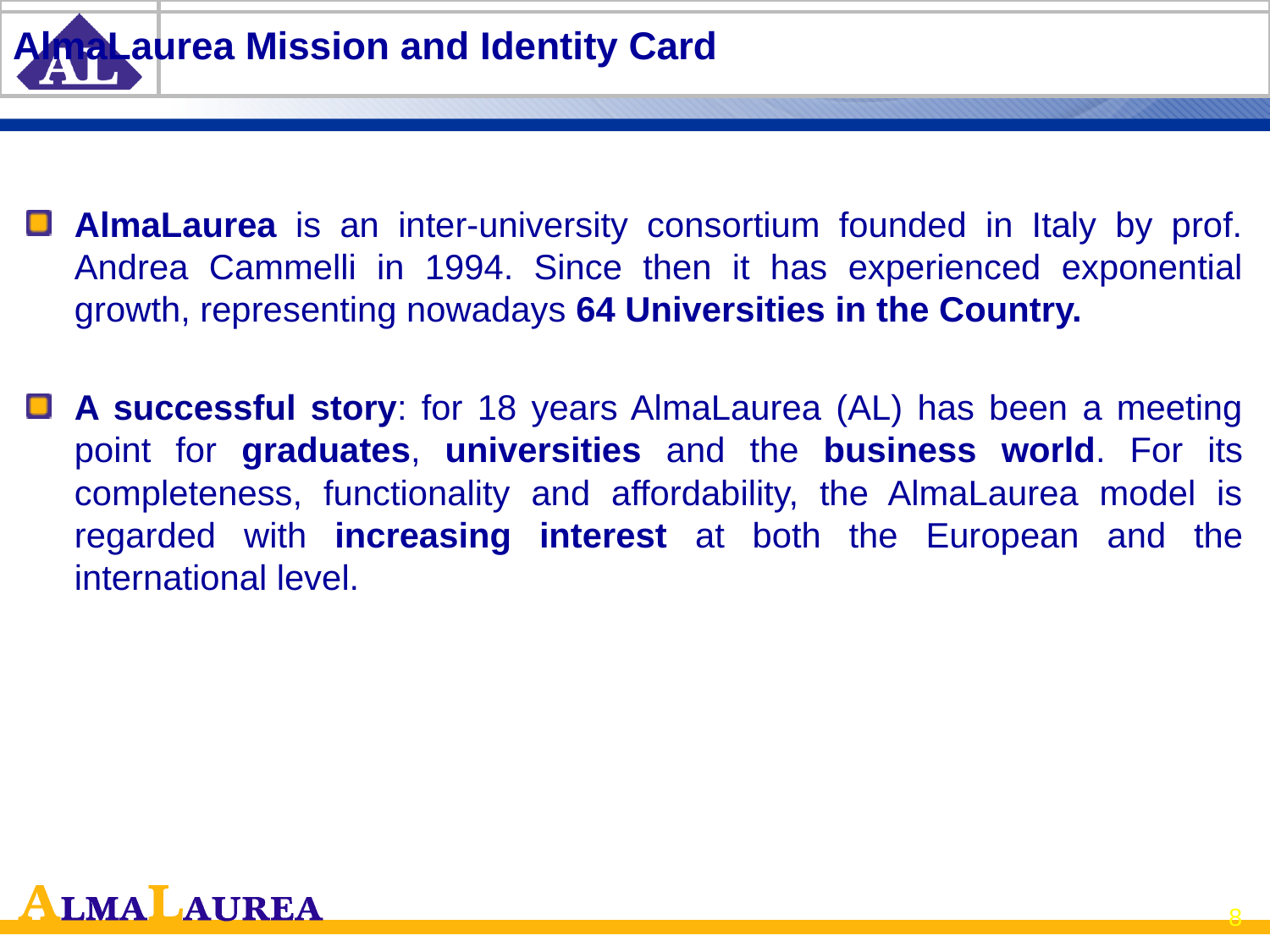

# AlmaLaurea Mission and Identity Card

AlmaLaurea is an inter-university consortium founded in Italy by prof. Andrea Cammelli in 1994. Since then it has experienced exponential growth, representing nowadays 64 Universities in the Country.

A successful story: for 18 years AlmaLaurea (AL) has been a meeting point for graduates, universities and the business world. For its completeness, functionality and affordability, the AlmaLaurea model is regarded with increasing interest at both the European and the international level.

8